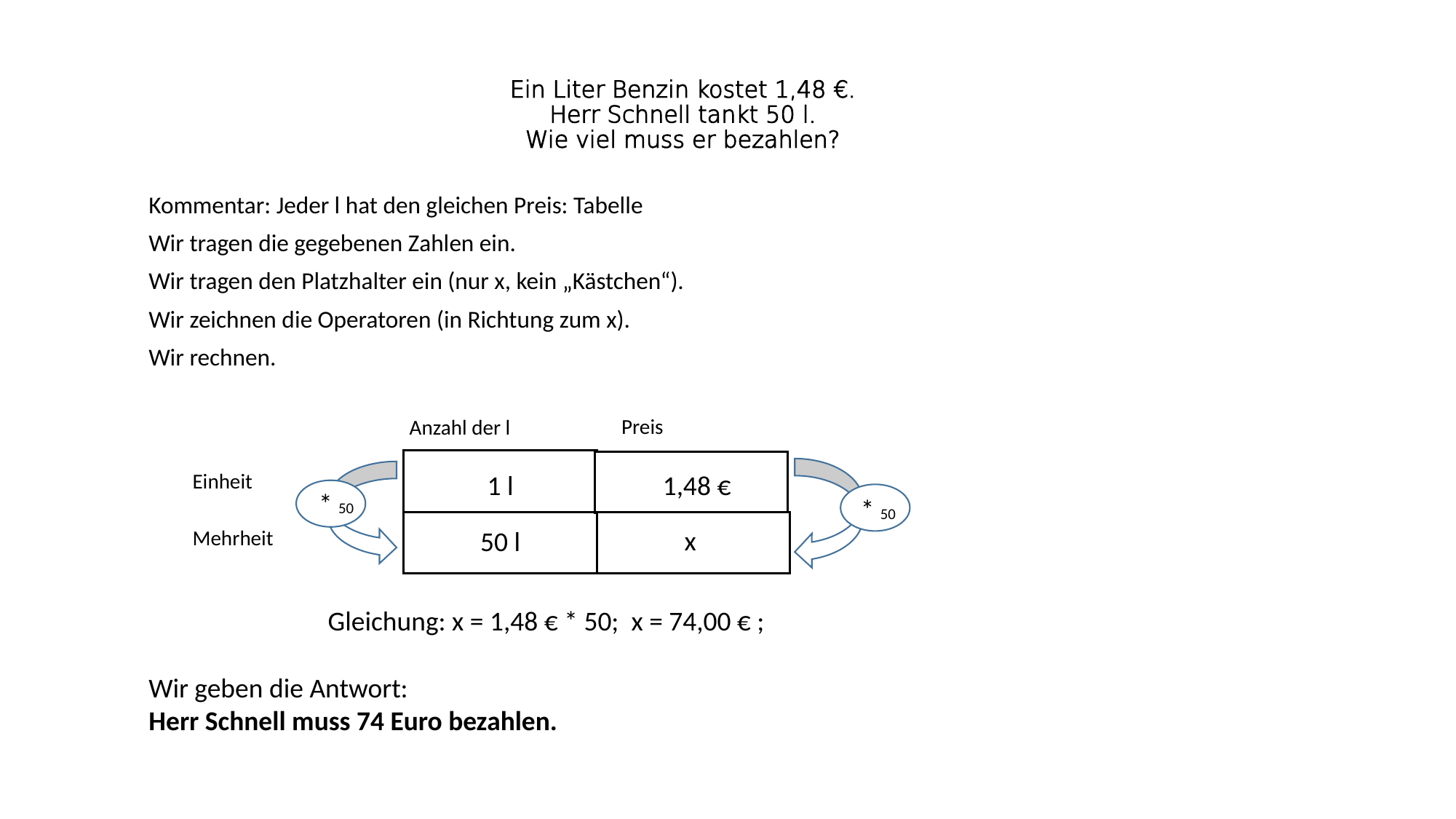

# Ein Liter Benzin kostet 1,48 €. Herr Schnell tankt 50 l. Wie viel muss er bezahlen?
Kommentar: Jeder l hat den gleichen Preis: Tabelle
Wir tragen die gegebenen Zahlen ein.
Wir tragen den Platzhalter ein (nur x, kein „Kästchen“).

Wir zeichnen die Operatoren (in Richtung zum x).
Wir rechnen.
Preis
Anzahl der l

Einheit
1 l
  1,48 €

* 50

 * 50

x
Mehrheit
50 l
Gleichung: x = 1,48 € * 50;  x = 74,00 € ;
Wir geben die Antwort:
Herr Schnell muss 74 Euro bezahlen.